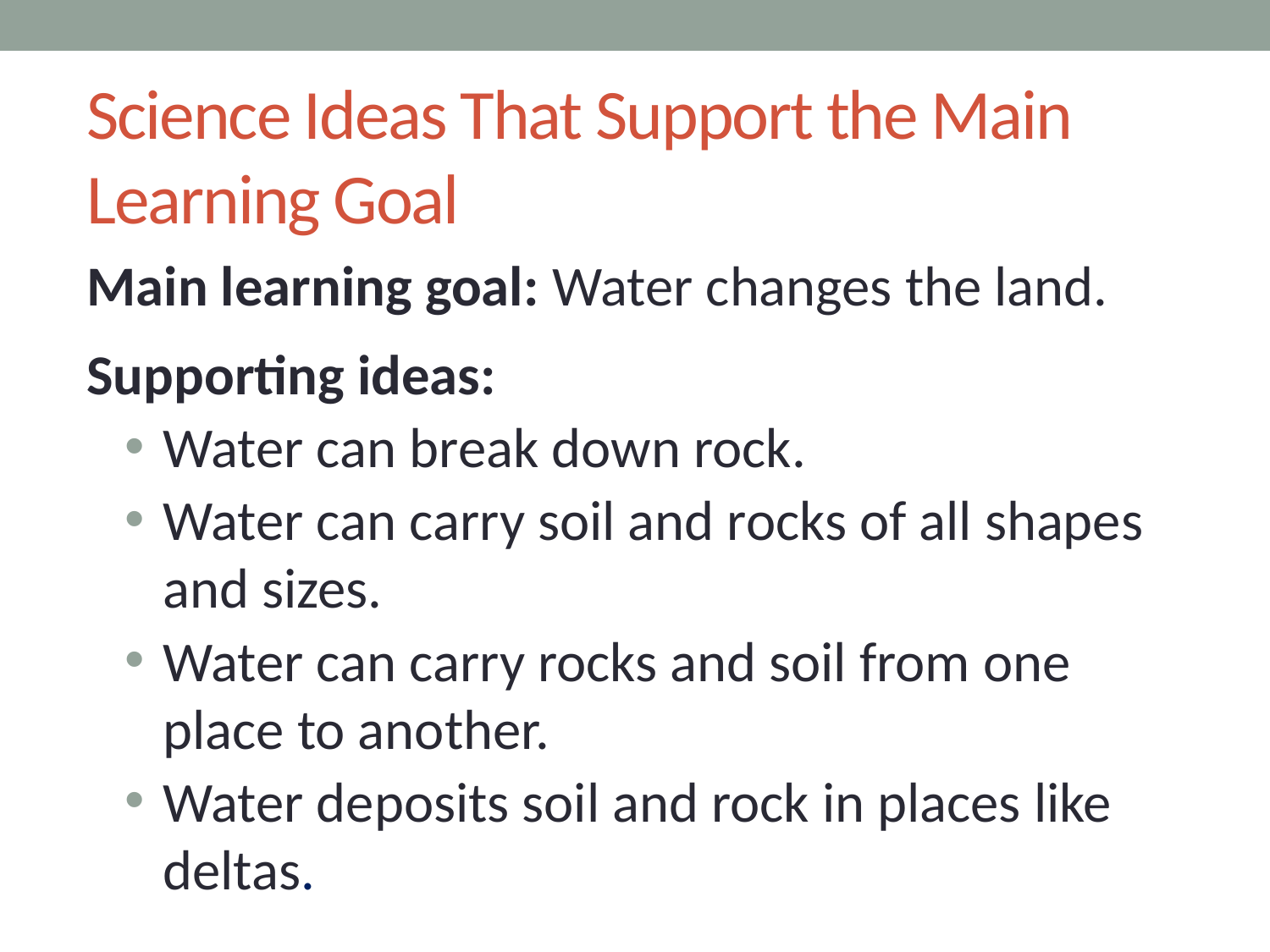

# Science Ideas That Support the Main Learning Goal
Main learning goal: Water changes the land.
Supporting ideas:
Water can break down rock.
Water can carry soil and rocks of all shapes and sizes.
Water can carry rocks and soil from one place to another.
Water deposits soil and rock in places like deltas.